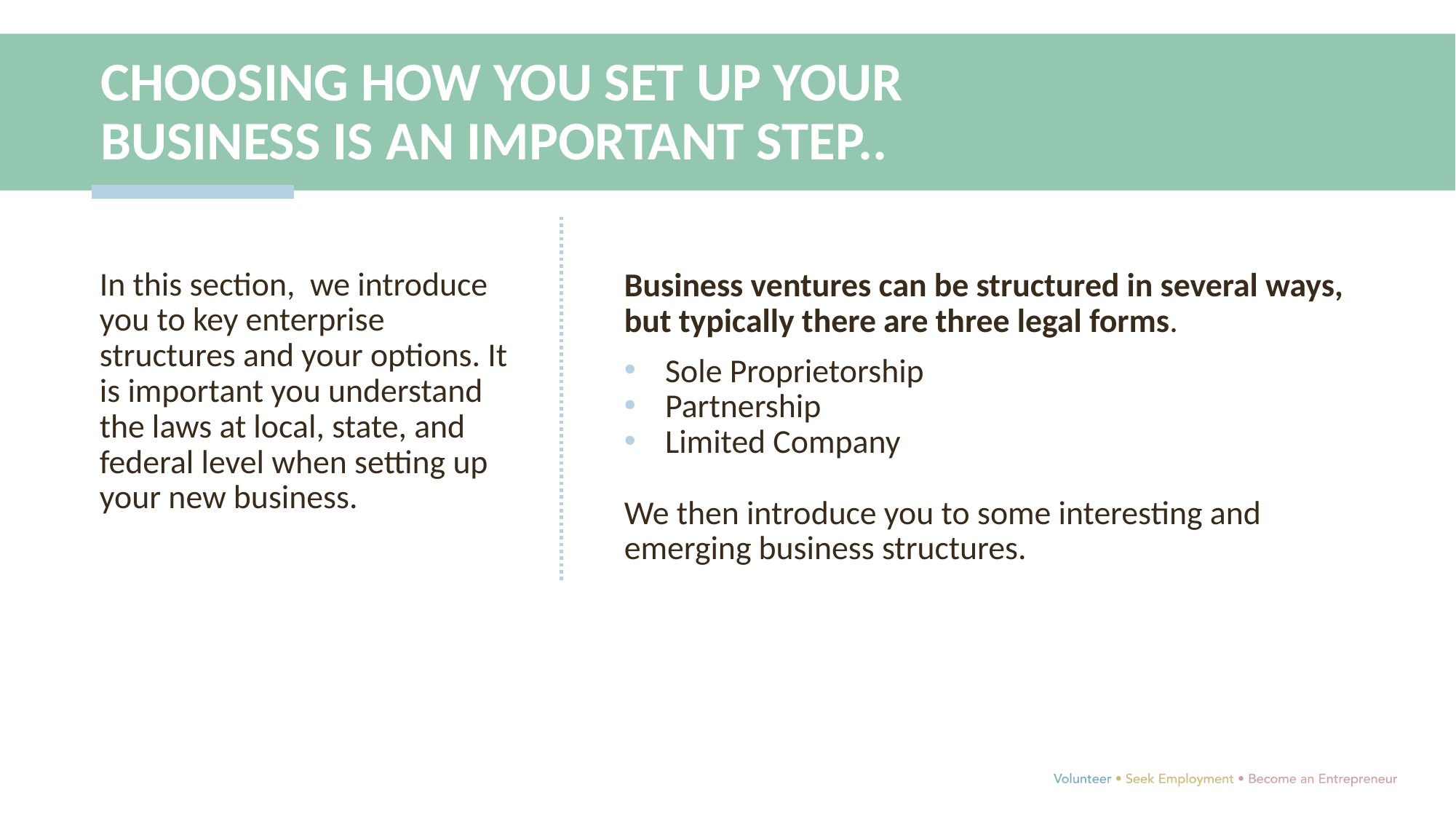

CHOOSING HOW YOU SET UP YOUR BUSINESS IS AN IMPORTANT STEP..
In this section,  we introduce you to key enterprise  structures and your options. It is important you understand the laws at local, state, and federal level when setting up your new business.

Business ventures can be structured in several ways, but typically there are three legal forms.

Sole Proprietorship
Partnership
Limited Company

We then introduce you to some interesting and emerging business structures.